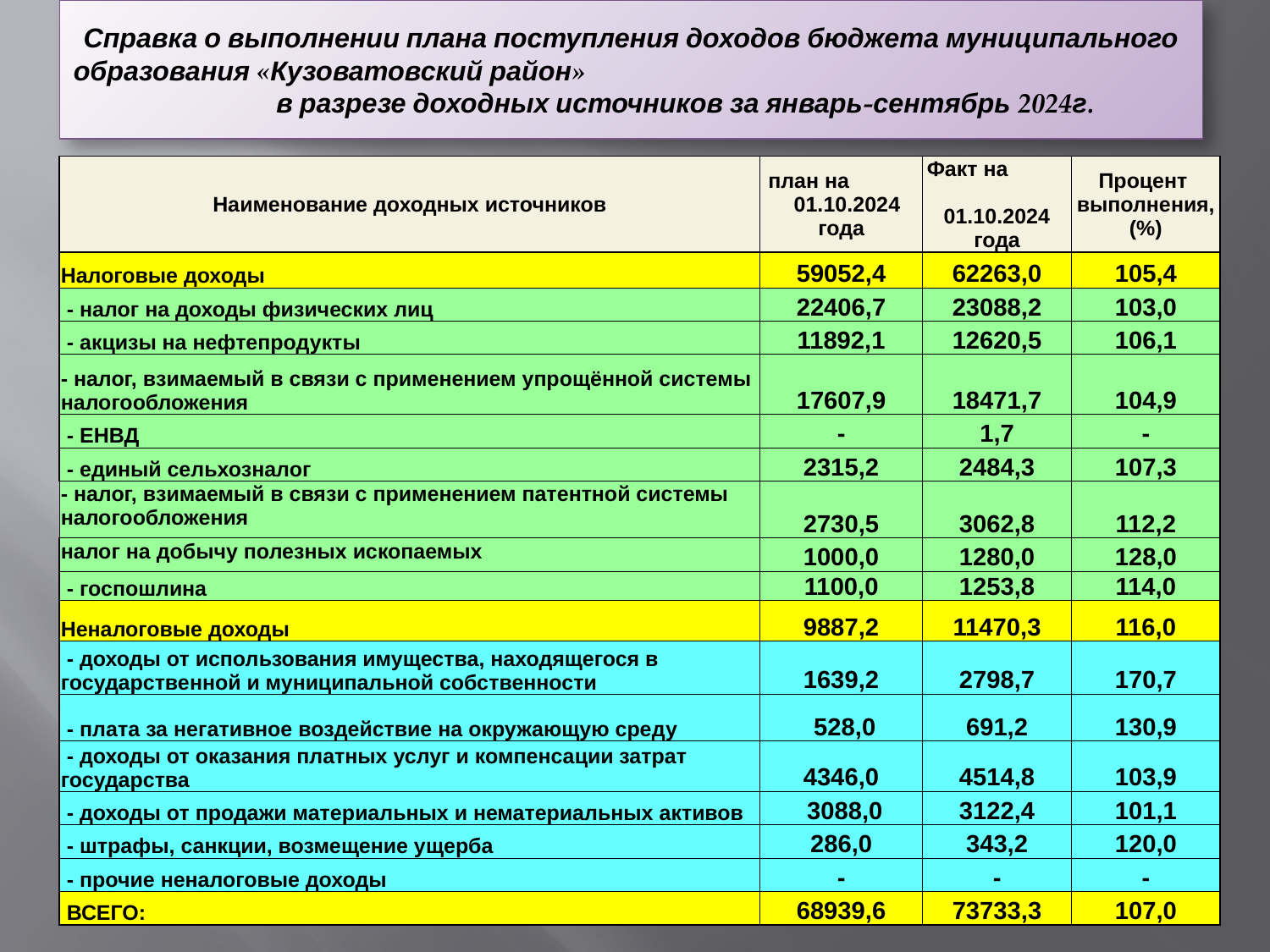

# Справка о выполнении плана поступления доходов бюджета муниципального образования «Кузоватовский район»                                                                                                          в разрезе доходных источников за январь-сентябрь 2024г.
| Наименование доходных источников | план на 01.10.2024 года | Факт на 01.10.2024 года | Процент выполнения, (%) |
| --- | --- | --- | --- |
| Налоговые доходы | 59052,4 | 62263,0 | 105,4 |
| - налог на доходы физических лиц | 22406,7 | 23088,2 | 103,0 |
| - акцизы на нефтепродукты | 11892,1 | 12620,5 | 106,1 |
| - налог, взимаемый в связи с применением упрощённой системы налогообложения | 17607,9 | 18471,7 | 104,9 |
| - ЕНВД | - | 1,7 | - |
| - единый сельхозналог | 2315,2 | 2484,3 | 107,3 |
| - налог, взимаемый в связи с применением патентной системы налогообложения | 2730,5 | 3062,8 | 112,2 |
| налог на добычу полезных ископаемых | 1000,0 | 1280,0 | 128,0 |
| - госпошлина | 1100,0 | 1253,8 | 114,0 |
| Неналоговые доходы | 9887,2 | 11470,3 | 116,0 |
| - доходы от использования имущества, находящегося в государственной и муниципальной собственности | 1639,2 | 2798,7 | 170,7 |
| - плата за негативное воздействие на окружающую среду | 528,0 | 691,2 | 130,9 |
| - доходы от оказания платных услуг и компенсации затрат государства | 4346,0 | 4514,8 | 103,9 |
| - доходы от продажи материальных и нематериальных активов | 3088,0 | 3122,4 | 101,1 |
| - штрафы, санкции, возмещение ущерба | 286,0 | 343,2 | 120,0 |
| - прочие неналоговые доходы | - | - | - |
| ВСЕГО: | 68939,6 | 73733,3 | 107,0 |